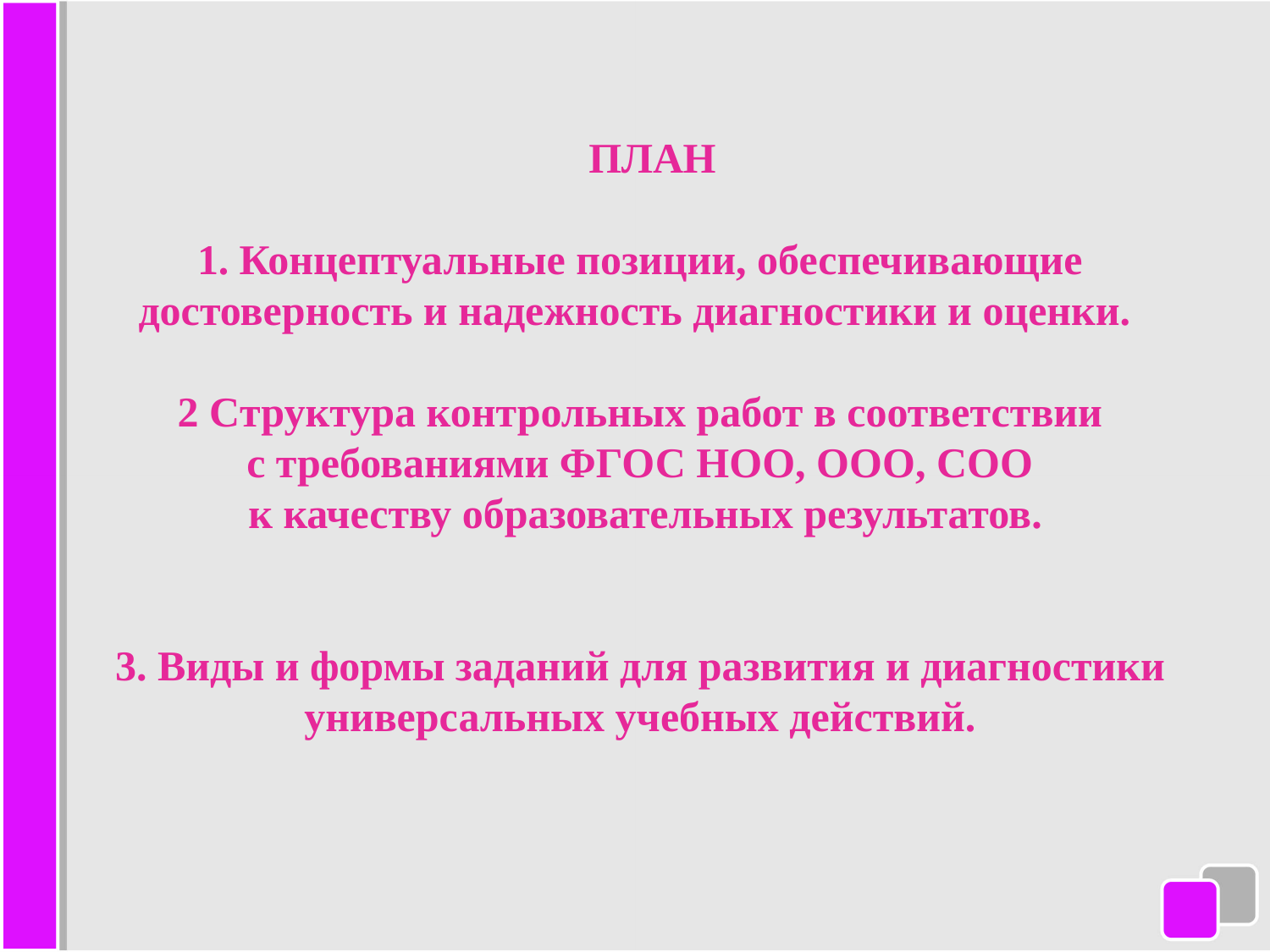

# ПЛАН 1. Концептуальные позиции, обеспечивающие достоверность и надежность диагностики и оценки. 2 Структура контрольных работ в соответствии с требованиями ФГОС НОО, ООО, СОО к качеству образовательных результатов. 3. Виды и формы заданий для развития и диагностики универсальных учебных действий.